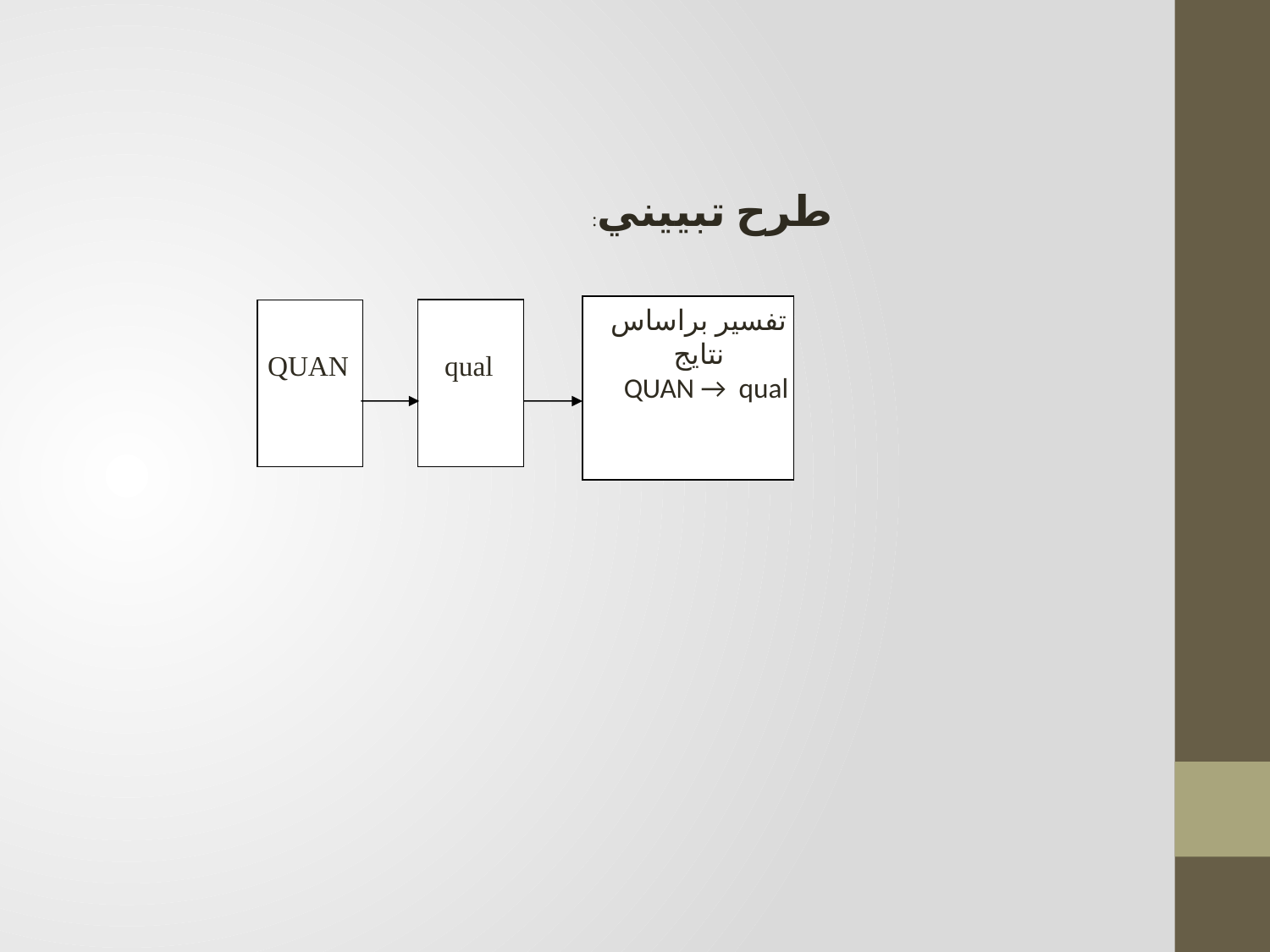

طرح تبييني:

تفسير براساس نتايج
QUAN →  qual

qual

QUAN